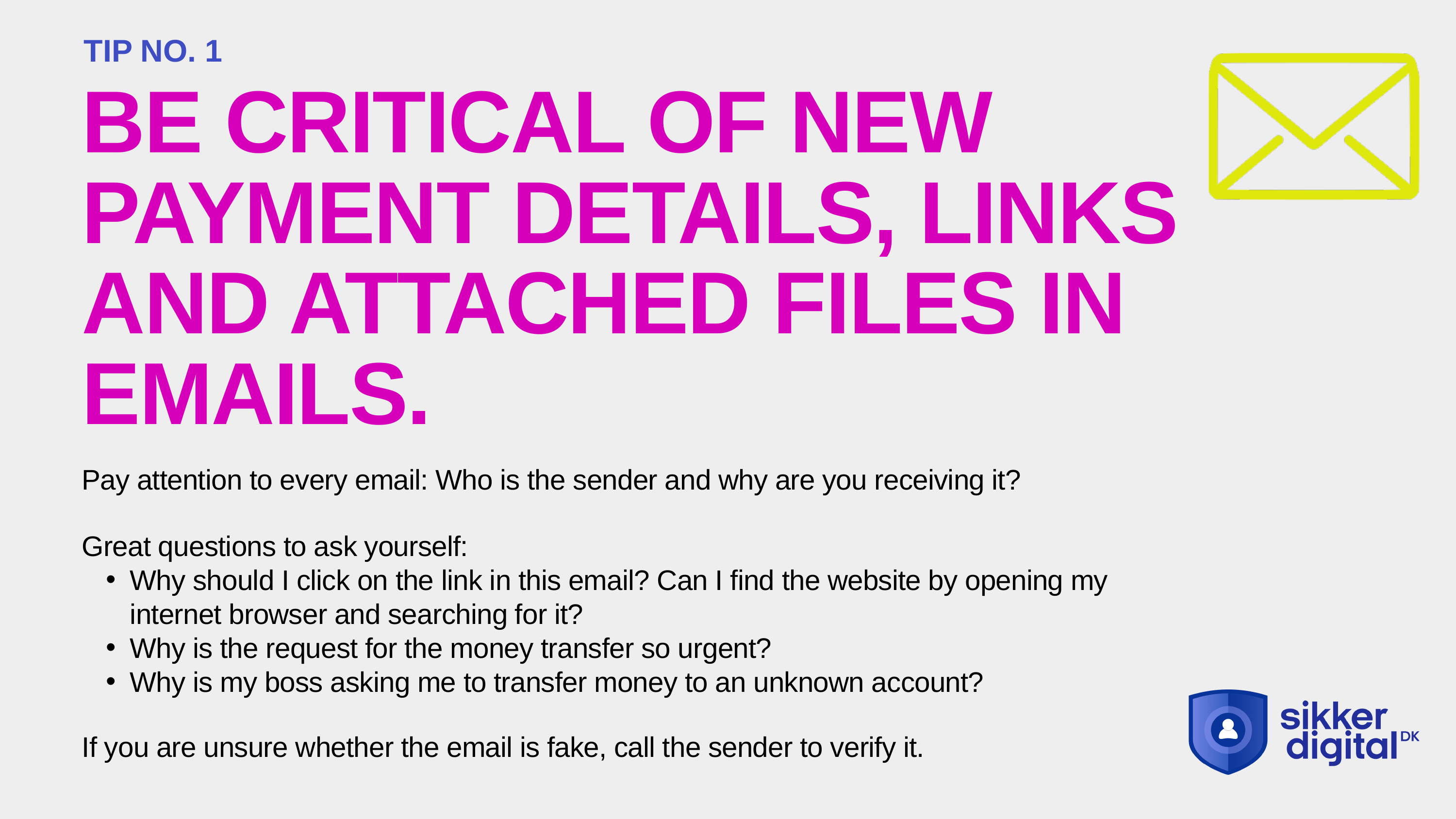

TIP NO. 1

BE CRITICAL OF NEW PAYMENT DETAILS, LINKS AND ATTACHED FILES IN EMAILS.

Pay attention to every email: Who is the sender and why are you receiving it?

Great questions to ask yourself:
Why should I click on the link in this email? Can I find the website by opening my internet browser and searching for it?
Why is the request for the money transfer so urgent?
Why is my boss asking me to transfer money to an unknown account?

If you are unsure whether the email is fake, call the sender to verify it.